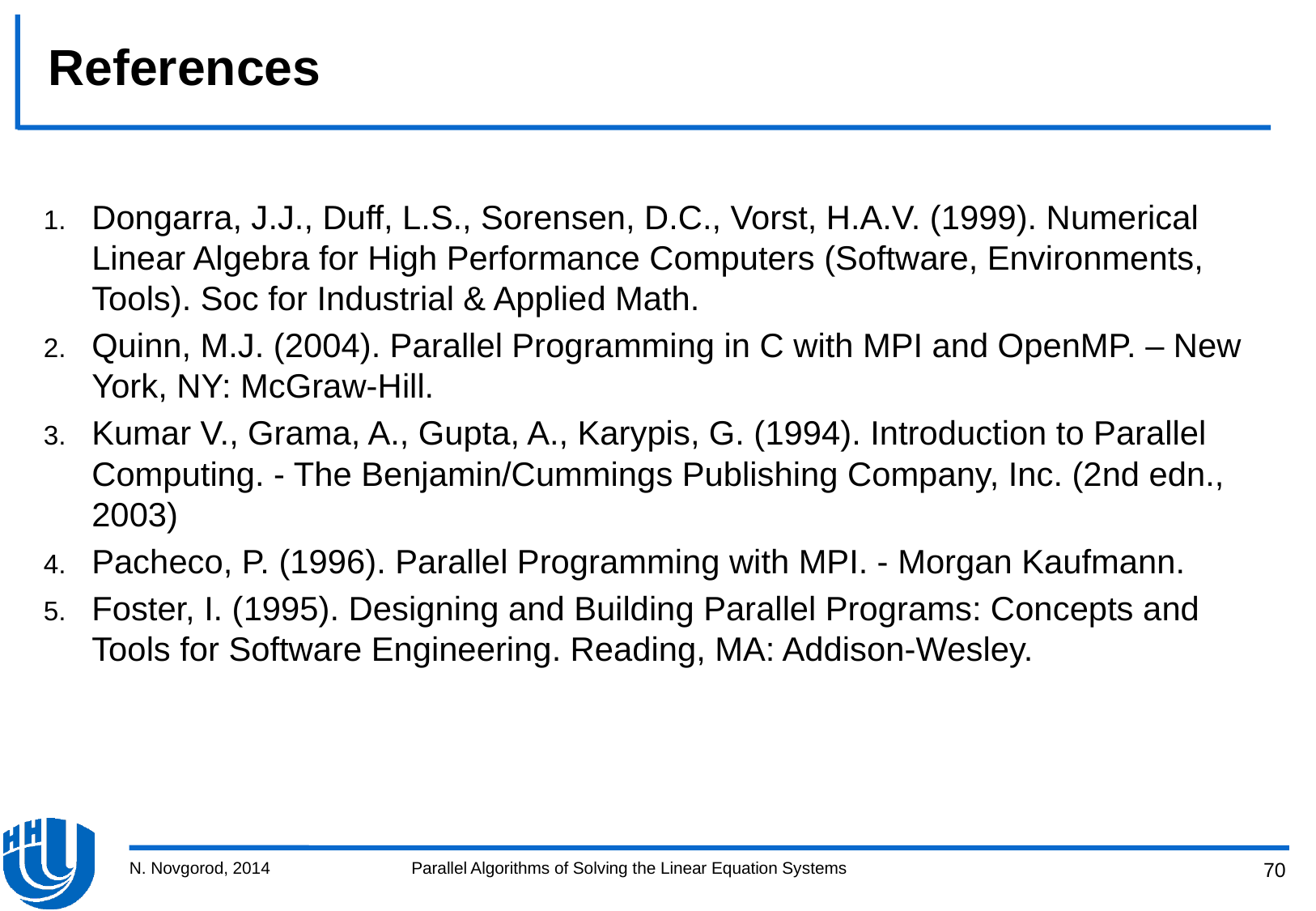

# References

Dongarra, J.J., Duff, L.S., Sorensen, D.C., Vorst, H.A.V. (1999). Numerical Linear Algebra for High Performance Computers (Software, Environments, Tools). Soc for Industrial & Applied Math.
Quinn, M.J. (2004). Parallel Programming in C with MPI and OpenMP. – New York, NY: McGraw-Hill.
Kumar V., Grama, A., Gupta, A., Karypis, G. (1994). Introduction to Parallel Computing. - The Benjamin/Cummings Publishing Company, Inc. (2nd edn., 2003)
Pacheco, P. (1996). Parallel Programming with MPI. - Morgan Kaufmann.
Foster, I. (1995). Designing and Building Parallel Programs: Concepts and Tools for Software Engineering. Reading, MA: Addison-Wesley.

N. Novgorod, 2014
Parallel Algorithms of Solving the Linear Equation Systems
70